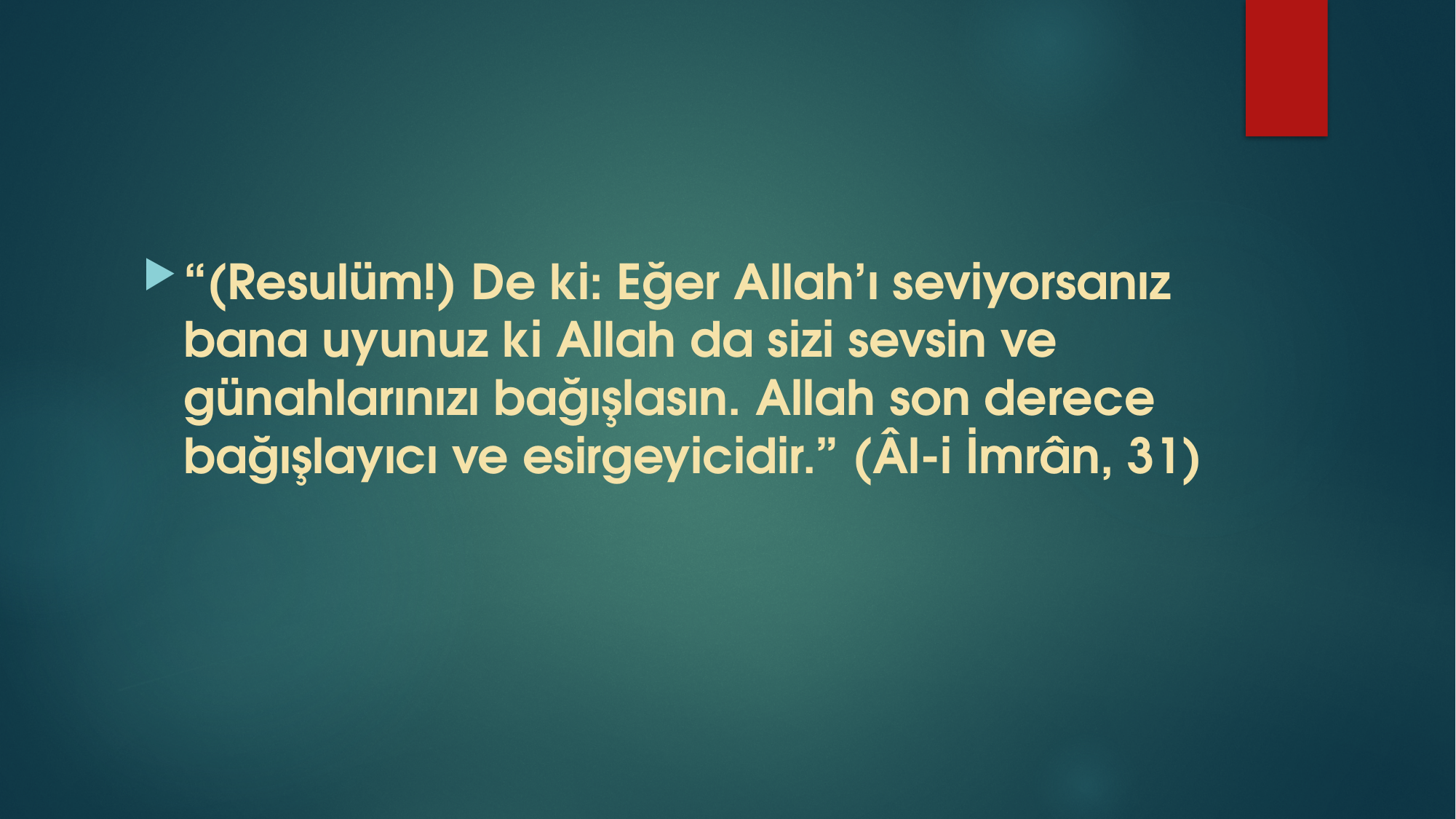

#
“(Resulüm!) De ki: Eğer Allah’ı seviyorsanız bana uyunuz ki Allah da sizi sevsin ve günahlarınızı bağışlasın. Allah son derece bağışlayıcı ve esirgeyicidir.” (Âl-i İmrân, 31)